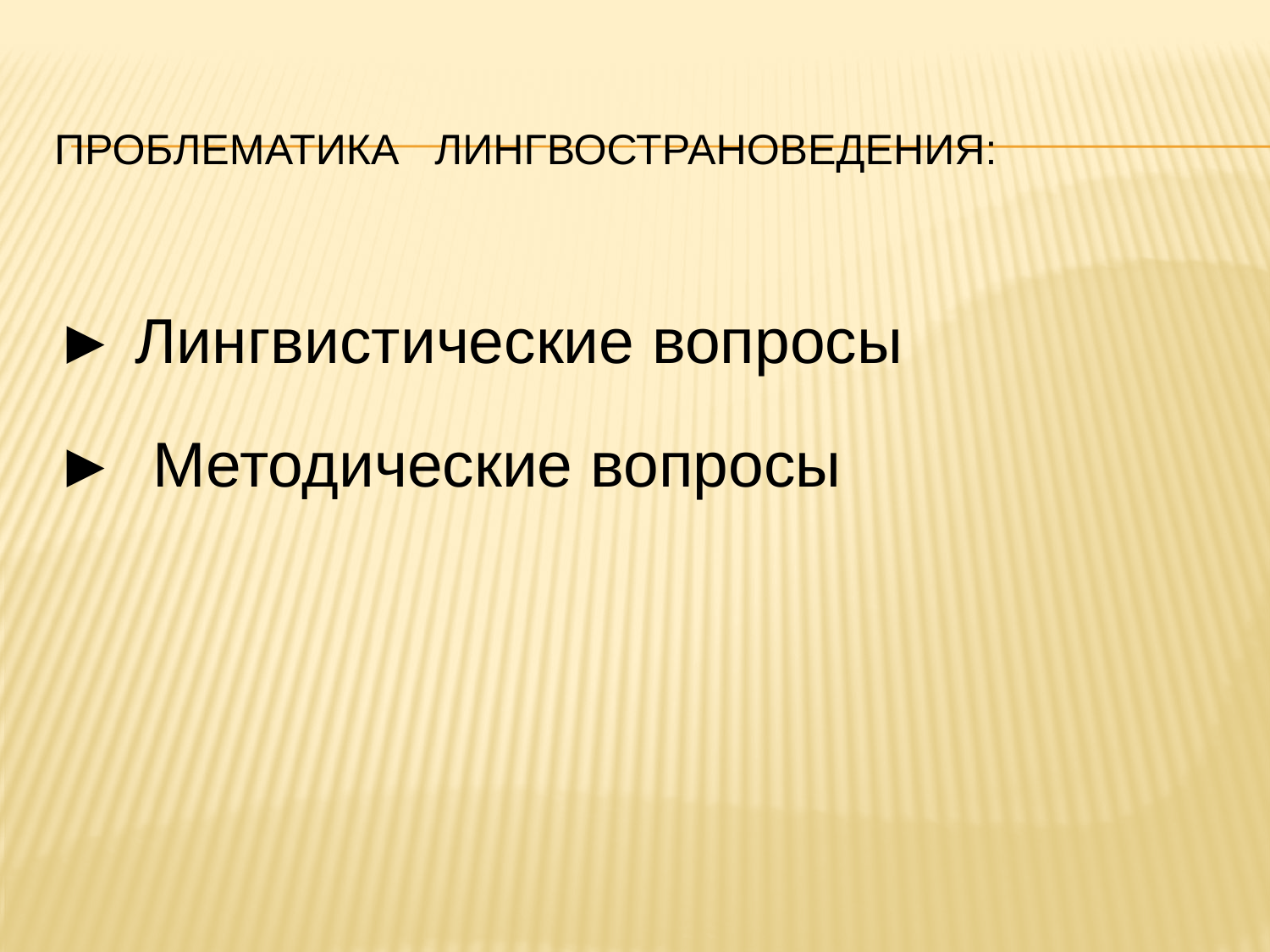

# Проблематика   лингвострановедения:

► Лингвистические вопросы

►  Методические вопросы